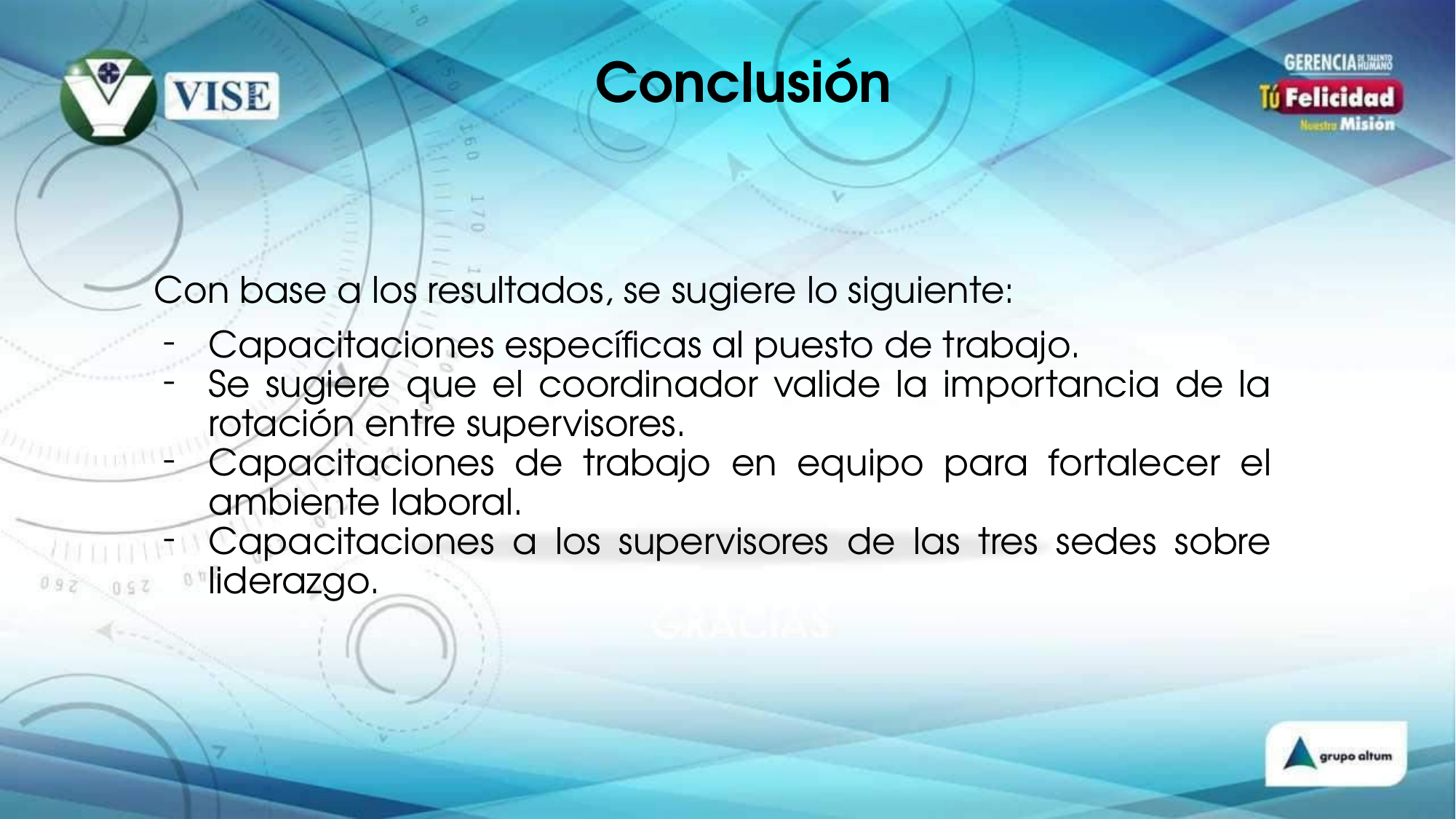

Conclusión
Con base a los resultados, se sugiere lo siguiente:
Capacitaciones específicas al puesto de trabajo.
Se sugiere que el coordinador valide la importancia de la rotación entre supervisores.
Capacitaciones de trabajo en equipo para fortalecer el ambiente laboral.
Capacitaciones a los supervisores de las tres sedes sobre liderazgo.